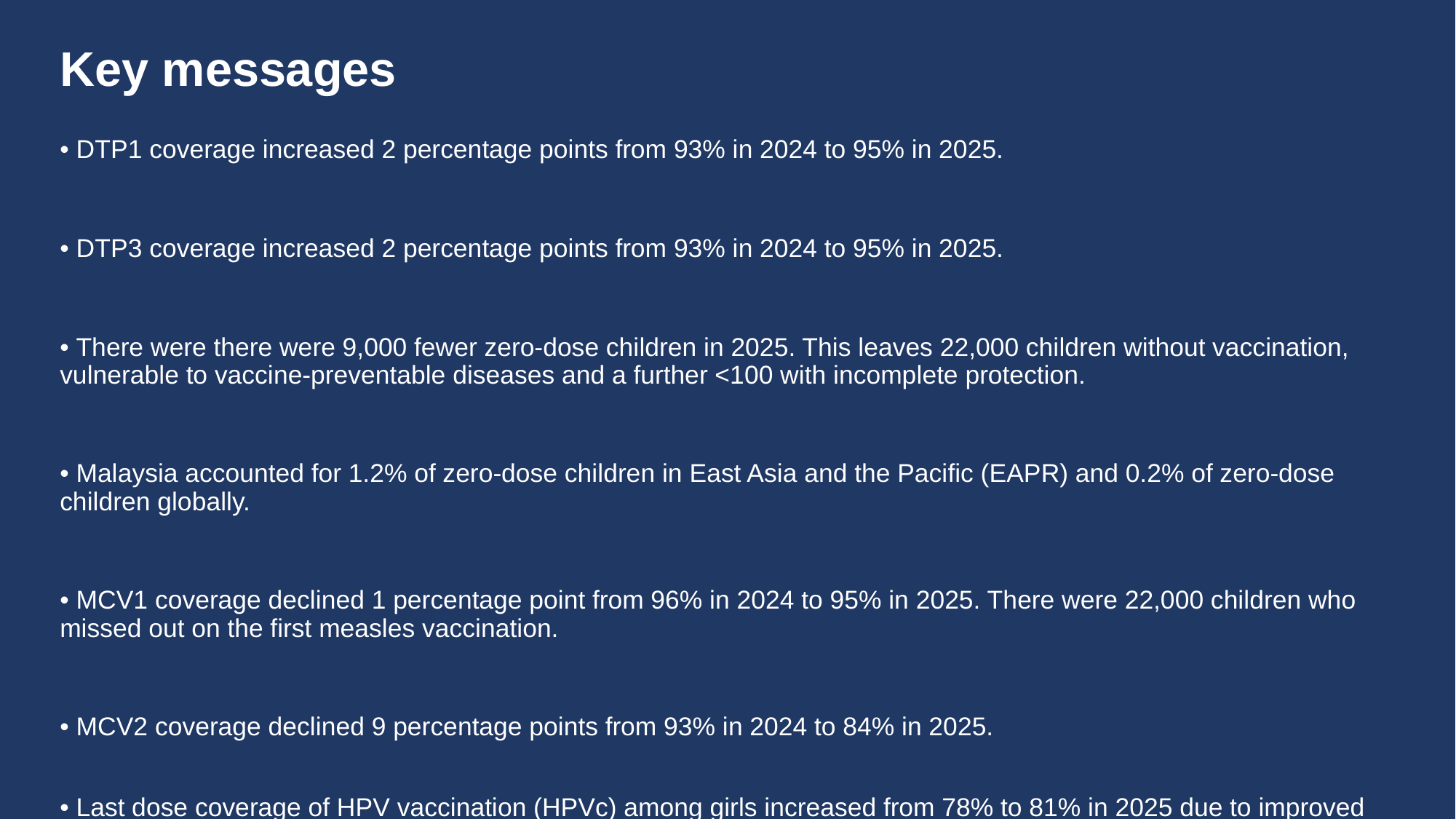

# Key messages
• DTP1 coverage increased 2 percentage points from 93% in 2024 to 95% in 2025.

• DTP3 coverage increased 2 percentage points from 93% in 2024 to 95% in 2025.

• There were there were 9,000 fewer zero-dose children in 2025. This leaves 22,000 children without vaccination, vulnerable to vaccine-preventable diseases and a further <100 with incomplete protection.

• Malaysia accounted for 1.2% of zero-dose children in East Asia and the Pacific (EAPR) and 0.2% of zero-dose children globally.

• MCV1 coverage declined 1 percentage point from 96% in 2024 to 95% in 2025. There were 22,000 children who missed out on the first measles vaccination.

• MCV2 coverage declined 9 percentage points from 93% in 2024 to 84% in 2025.

• Last dose coverage of HPV vaccination (HPVc) among girls increased from 78% to 81% in 2025 due to improved programme performance.